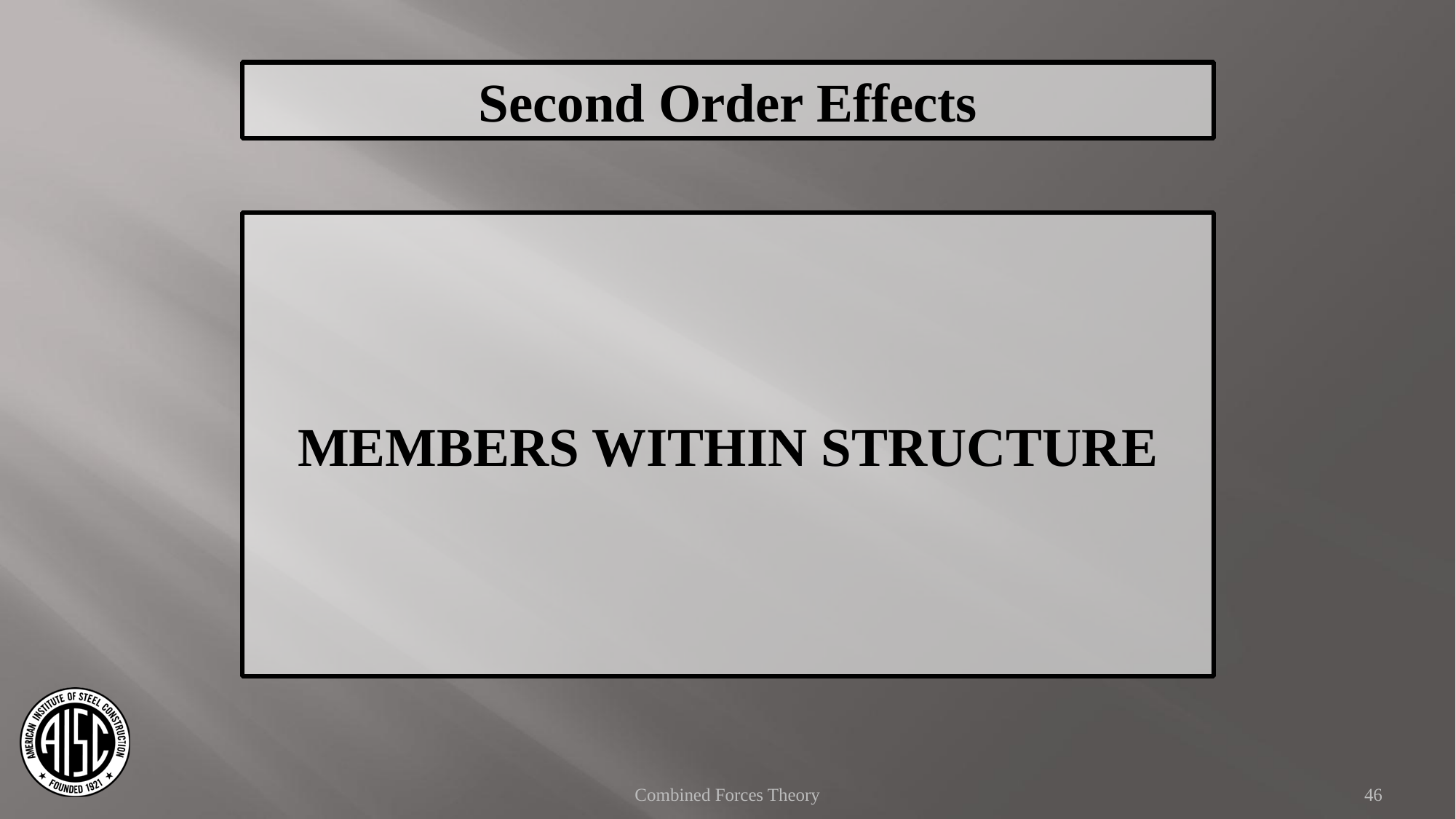

Second Order Effects
MEMBERS WITHIN STRUCTURE
Combined Forces Theory
46